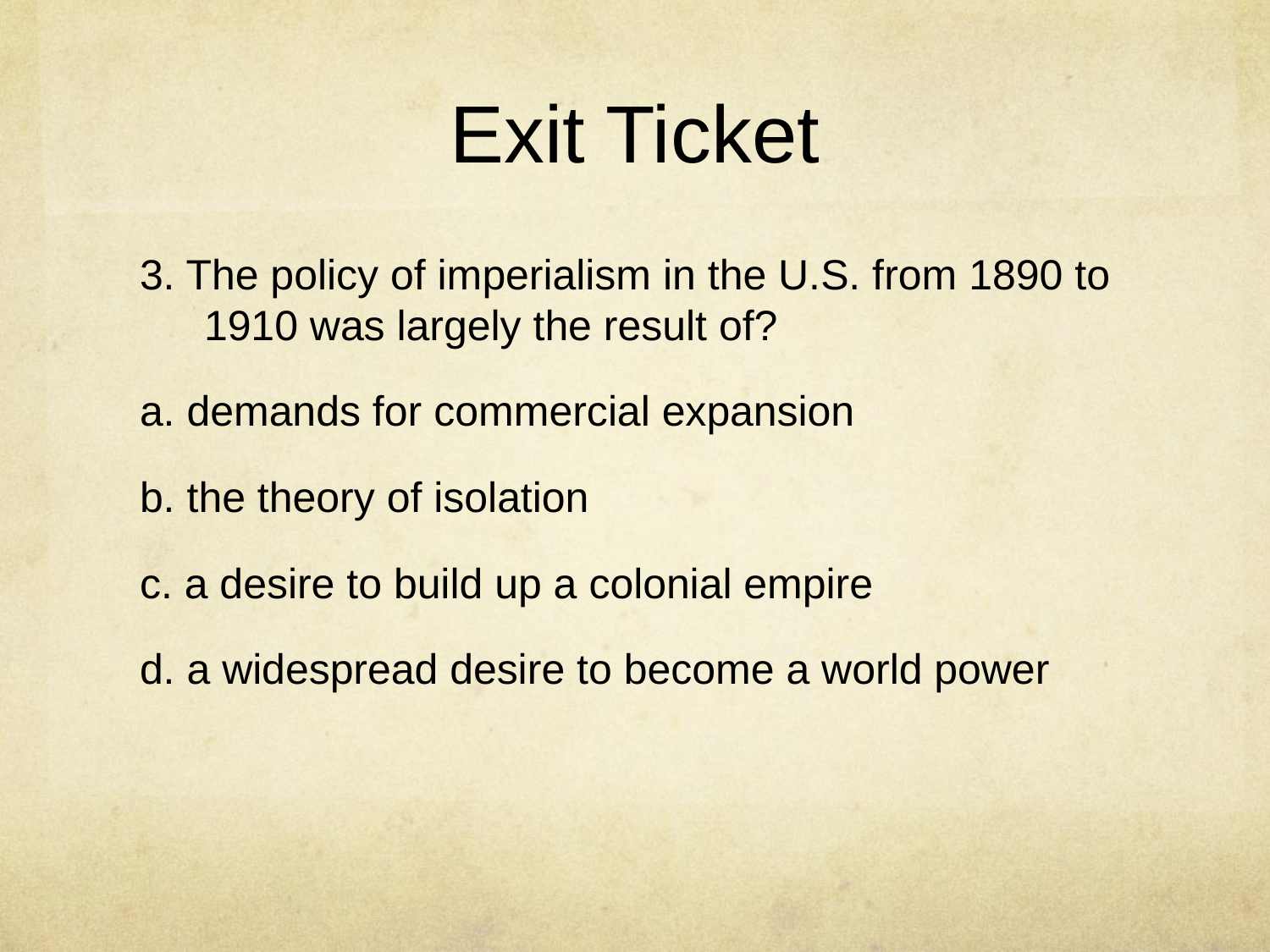

# Exit Ticket
3. The policy of imperialism in the U.S. from 1890 to 1910 was largely the result of?
a. demands for commercial expansion
b. the theory of isolation
c. a desire to build up a colonial empire
d. a widespread desire to become a world power